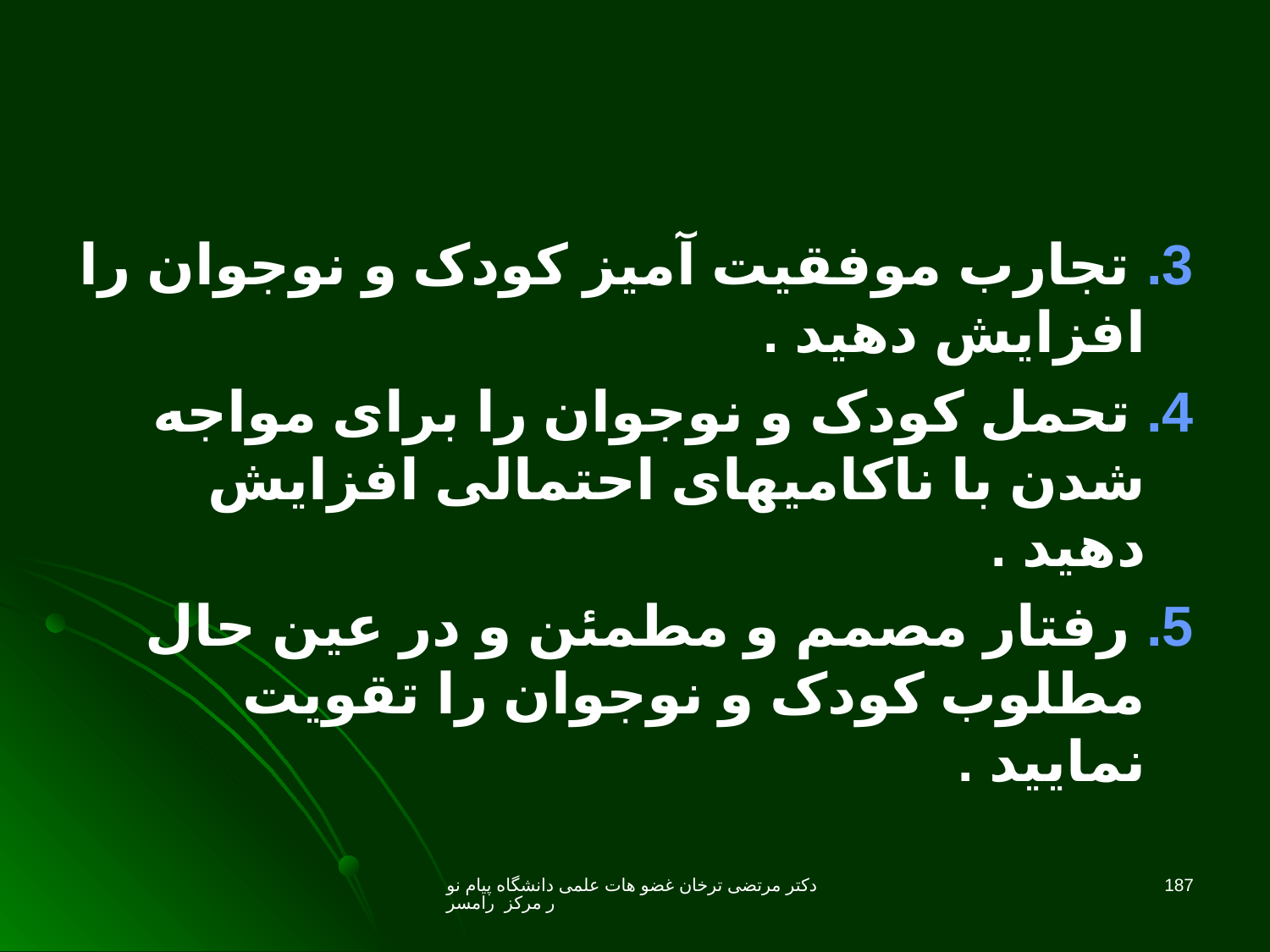

3. تجارب موفقیت آمیز کودک و نوجوان را افزایش دهید .
4. تحمل کودک و نوجوان را برای مواجه شدن با ناکامیهای احتمالی افزایش دهید .
5. رفتار مصمم و مطمئن و در عین حال مطلوب کودک و نوجوان را تقویت نمایید .

ادامه
دکتر مرتضی ترخان غضو هات علمی دانشگاه پیام نور مرکز رامسر
187